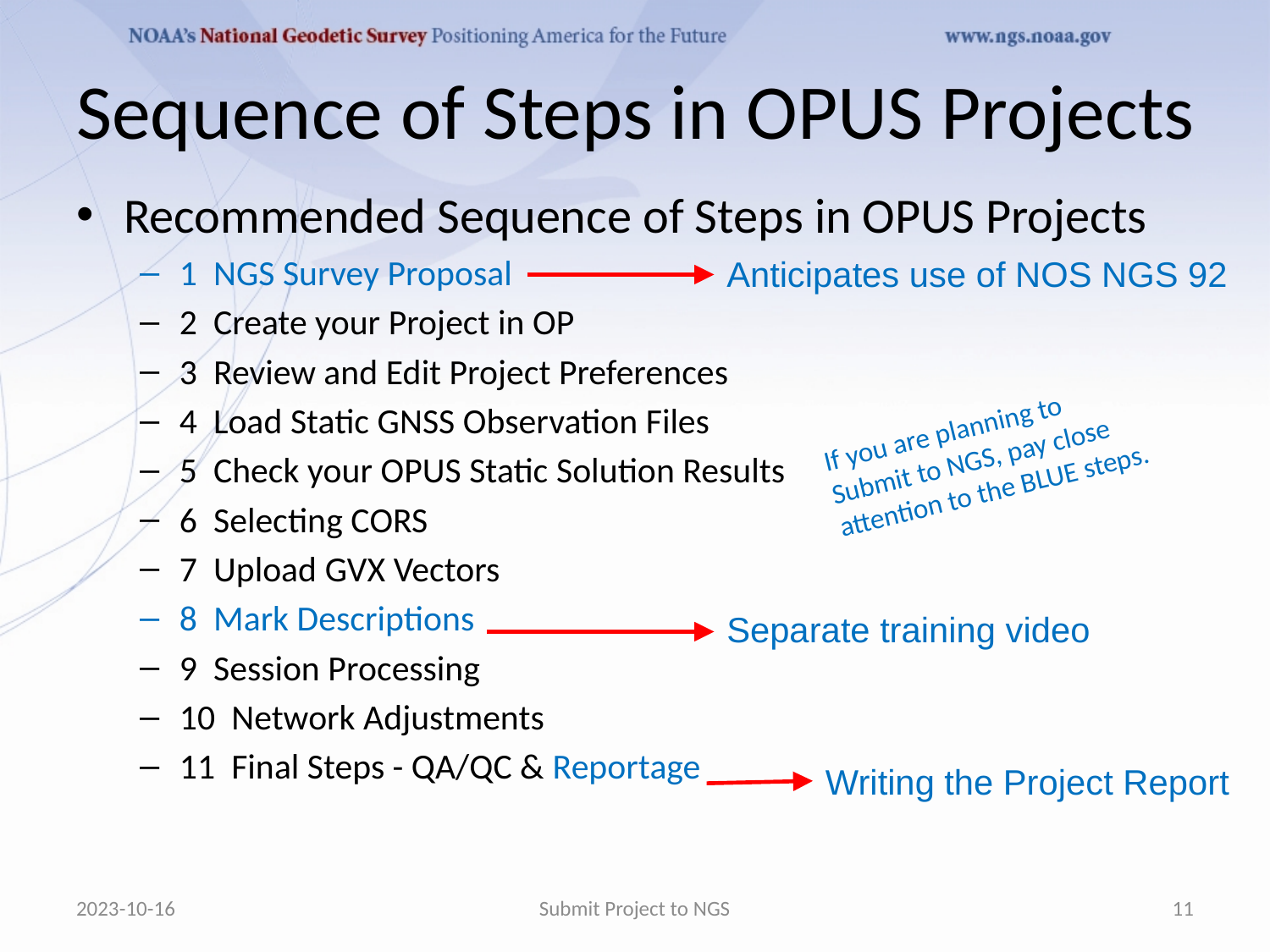

# Sequence of Steps in OPUS Projects
Recommended Sequence of Steps in OPUS Projects
1  NGS Survey Proposal
2  Create your Project in OP
3  Review and Edit Project Preferences
4  Load Static GNSS Observation Files
5  Check your OPUS Static Solution Results
6  Selecting CORS
7  Upload GVX Vectors
8  Mark Descriptions
9  Session Processing
10  Network Adjustments
11  Final Steps - QA/QC & Reportage

Anticipates use of NOS NGS 92
If you are planning to Submit to NGS, pay close attention to the BLUE steps.
Separate training video
Writing the Project Report
2023-10-16
Submit Project to NGS
11